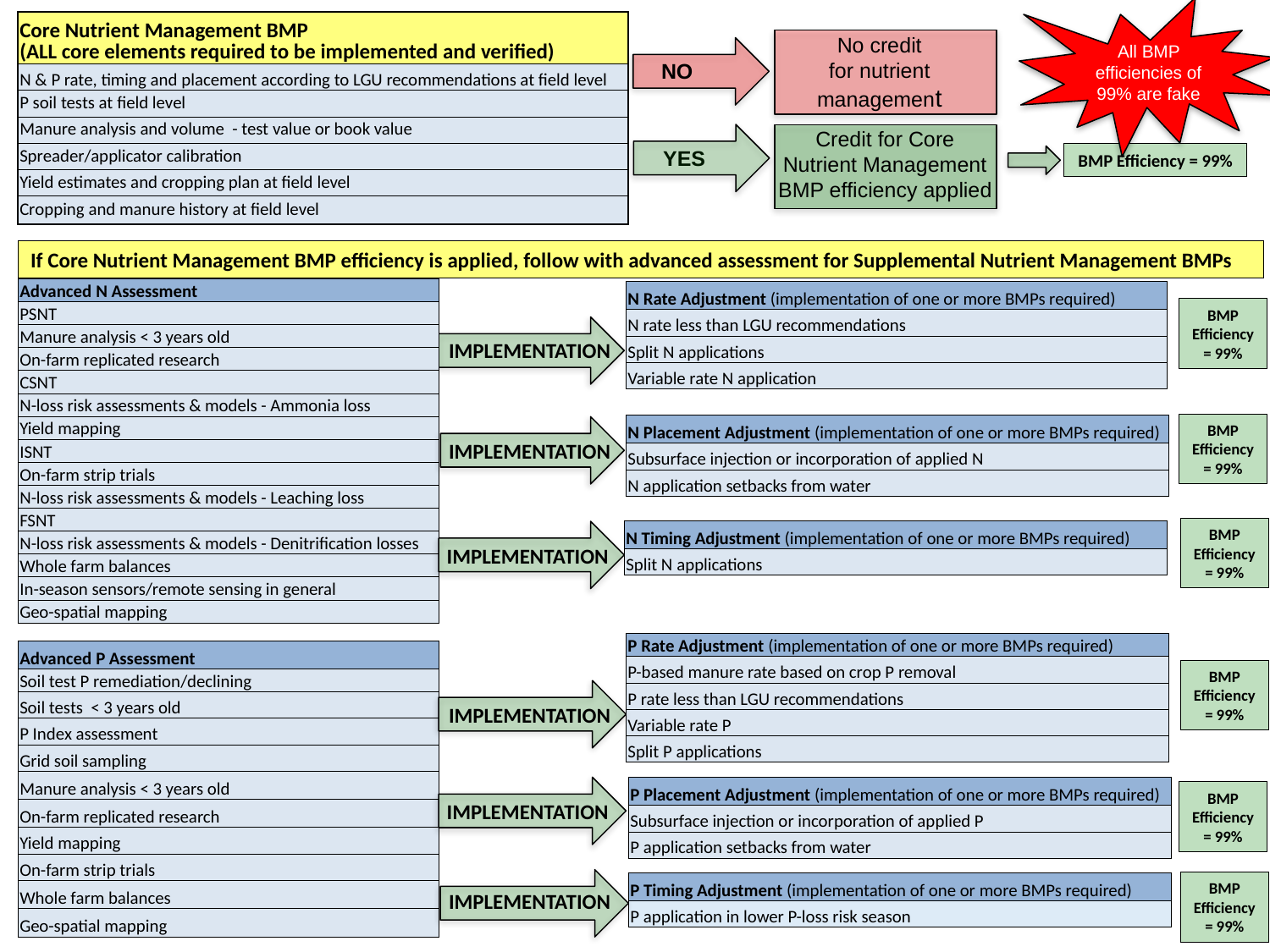

All BMP efficiencies of 99% are fake
| Core Nutrient Management BMP (ALL core elements required to be implemented and verified) |
| --- |
| N & P rate, timing and placement according to LGU recommendations at field level |
| P soil tests at field level |
| Manure analysis and volume - test value or book value |
| Spreader/applicator calibration |
| Yield estimates and cropping plan at field level |
| Cropping and manure history at field level |
No credit
for nutrient
management

NO
Credit for Core
Nutrient Management
BMP efficiency applied

YES
BMP Efficiency = 99%

If Core Nutrient Management BMP efficiency is applied, follow with advanced assessment for Supplemental Nutrient Management BMPs
| Advanced N Assessment |
| --- |
| PSNT |
| Manure analysis < 3 years old |
| On-farm replicated research |
| CSNT |
| N-loss risk assessments & models - Ammonia loss |
| Yield mapping |
| ISNT |
| On-farm strip trials |
| N-loss risk assessments & models - Leaching loss |
| FSNT |
| N-loss risk assessments & models - Denitrification losses |
| Whole farm balances |
| In-season sensors/remote sensing in general |
| Geo-spatial mapping |
| N Rate Adjustment (implementation of one or more BMPs required) |
| --- |
| N rate less than LGU recommendations |
| Split N applications |
| Variable rate N application |
BMP Efficiency = 99%

IMPLEMENTATION
BMP Efficiency = 99%
| N Placement Adjustment (implementation of one or more BMPs required) |
| --- |
| Subsurface injection or incorporation of applied N |
| N application setbacks from water |

IMPLEMENTATION
BMP Efficiency = 99%
| N Timing Adjustment (implementation of one or more BMPs required) |
| --- |
| Split N applications |

IMPLEMENTATION
| P Rate Adjustment (implementation of one or more BMPs required) |
| --- |
| P-based manure rate based on crop P removal |
| P rate less than LGU recommendations |
| Variable rate P |
| Split P applications |
| Advanced P Assessment |
| --- |
| Soil test P remediation/declining |
| Soil tests < 3 years old |
| P Index assessment |
| Grid soil sampling |
| Manure analysis < 3 years old |
| On-farm replicated research |
| Yield mapping |
| On-farm strip trials |
| Whole farm balances |
| Geo-spatial mapping |
BMP Efficiency = 99%

IMPLEMENTATION

| P Placement Adjustment (implementation of one or more BMPs required) |
| --- |
| Subsurface injection or incorporation of applied P |
| P application setbacks from water |
BMP Efficiency = 99%
IMPLEMENTATION

BMP Efficiency = 99%
| P Timing Adjustment (implementation of one or more BMPs required) |
| --- |
| P application in lower P-loss risk season |
IMPLEMENTATION